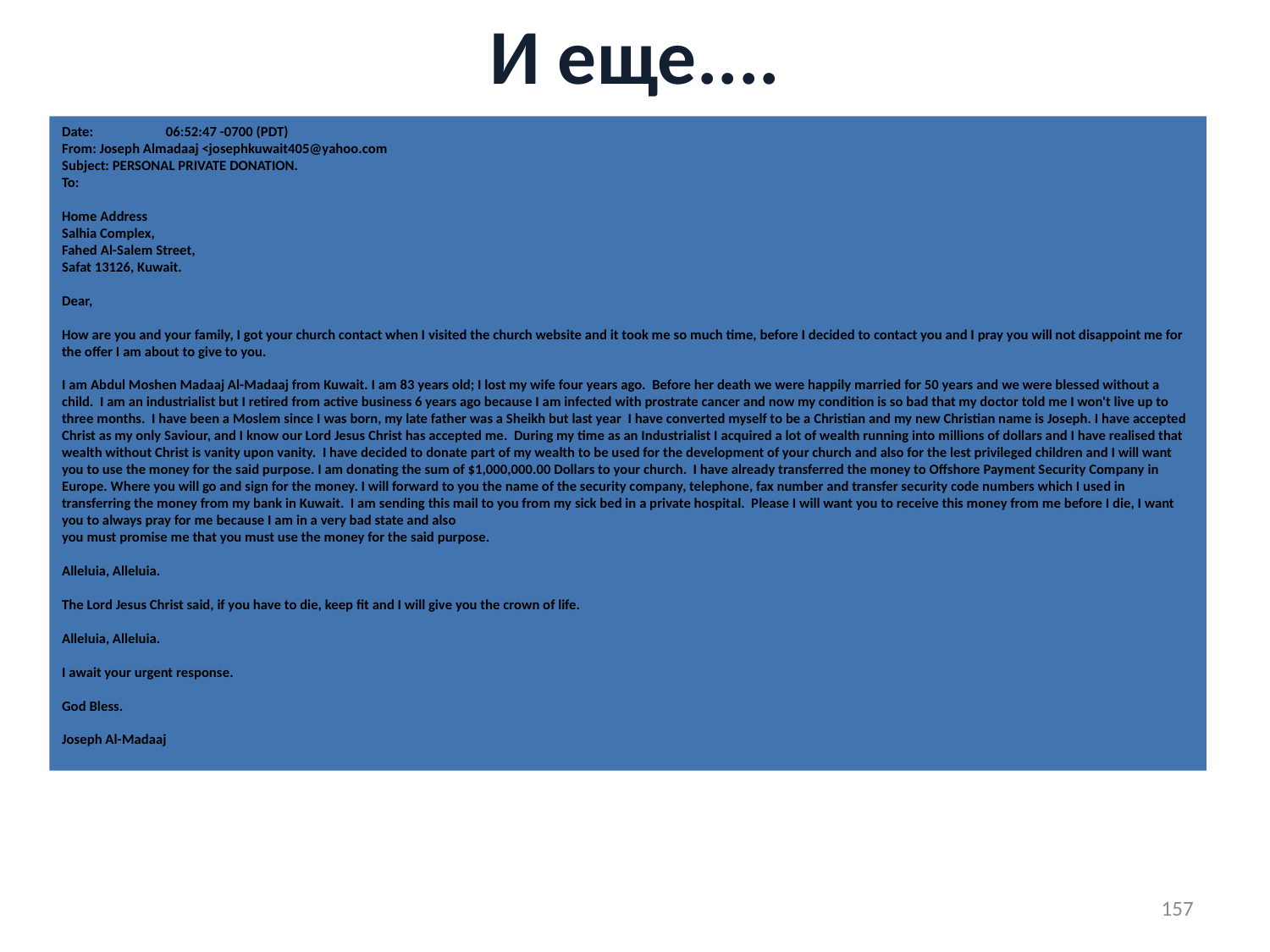

# И еще....
Date:                       06:52:47 -0700 (PDT)
From: Joseph Almadaaj <josephkuwait405@yahoo.com
Subject: PERSONAL PRIVATE DONATION.
To:

Home Address
Salhia Complex,
Fahed Al-Salem Street,
Safat 13126, Kuwait.

Dear,

How are you and your family, I got your church contact when I visited the church website and it took me so much time, before I decided to contact you and I pray you will not disappoint me for the offer I am about to give to you.

I am Abdul Moshen Madaaj Al-Madaaj from Kuwait. I am 83 years old; I lost my wife four years ago.  Before her death we were happily married for 50 years and we were blessed without a child.  I am an industrialist but I retired from active business 6 years ago because I am infected with prostrate cancer and now my condition is so bad that my doctor told me I won't live up to three months.  I have been a Moslem since I was born, my late father was a Sheikh but last year  I have converted myself to be a Christian and my new Christian name is Joseph. I have accepted Christ as my only Saviour, and I know our Lord Jesus Christ has accepted me.  During my time as an Industrialist I acquired a lot of wealth running into millions of dollars and I have realised that wealth without Christ is vanity upon vanity.  I have decided to donate part of my wealth to be used for the development of your church and also for the lest privileged children and I will want you to use the money for the said purpose. I am donating the sum of $1,000,000.00 Dollars to your church.  I have already transferred the money to Offshore Payment Security Company in Europe. Where you will go and sign for the money. I will forward to you the name of the security company, telephone, fax number and transfer security code numbers which I used in transferring the money from my bank in Kuwait.  I am sending this mail to you from my sick bed in a private hospital.  Please I will want you to receive this money from me before I die, I want you to always pray for me because I am in a very bad state and also
you must promise me that you must use the money for the said purpose.

Alleluia, Alleluia.

The Lord Jesus Christ said, if you have to die, keep fit and I will give you the crown of life.

Alleluia, Alleluia.

I await your urgent response.

God Bless.

Joseph Al-Madaaj

157